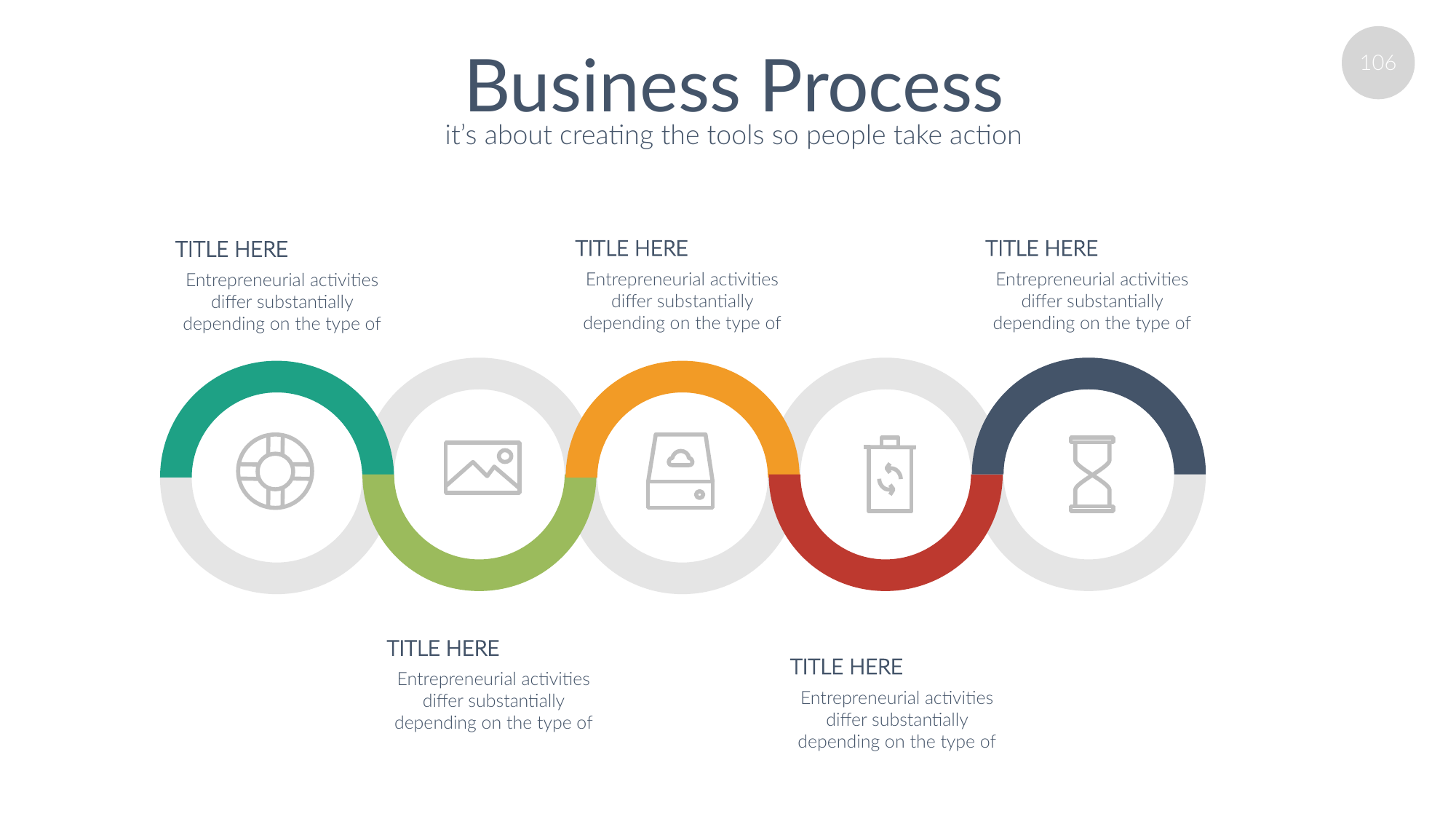

# Business Process
it’s about creating the tools so people take action

TITLE HERE
Entrepreneurial activities differ substantially depending on the type of
TITLE HERE
Entrepreneurial activities differ substantially depending on the type of
TITLE HERE
Entrepreneurial activities differ substantially depending on the type of

TITLE HERE
Entrepreneurial activities differ substantially depending on the type of
TITLE HERE
Entrepreneurial activities differ substantially depending on the type of